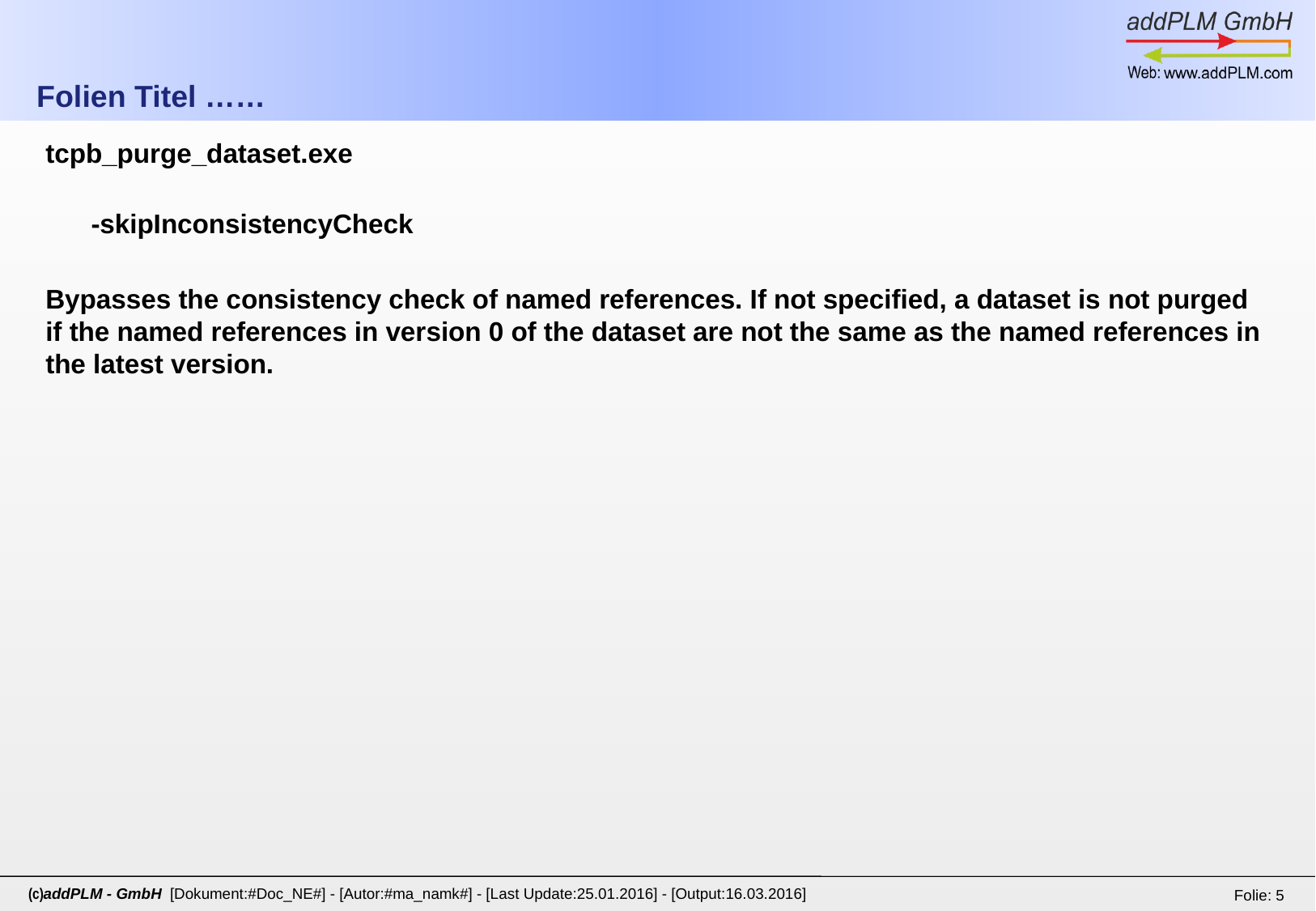

# Folien Titel ……
tcpb_purge_dataset.exe
-skipInconsistencyCheck

Bypasses the consistency check of named references. If not specified, a dataset is not purged if the named references in version 0 of the dataset are not the same as the named references in the latest version.